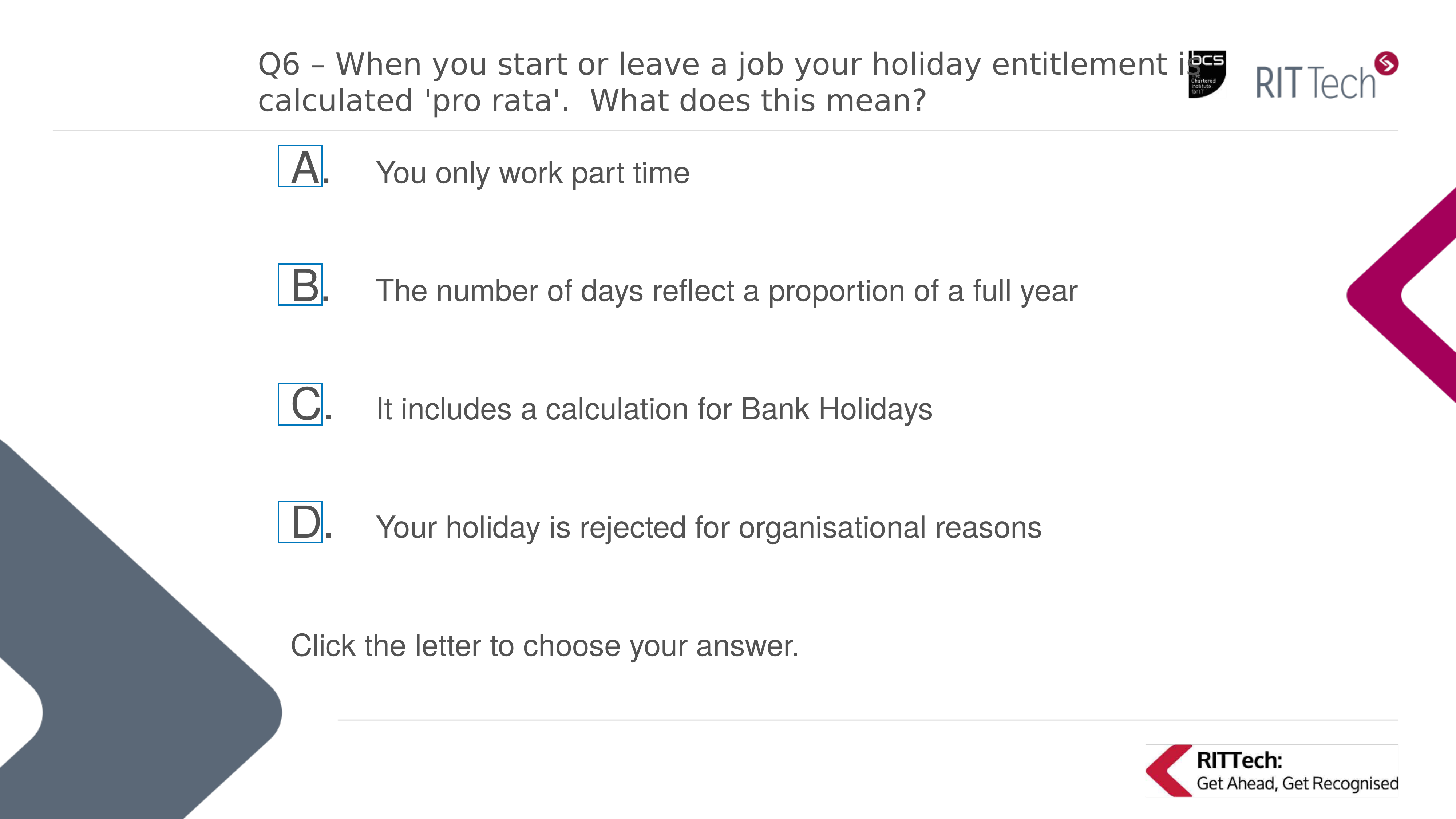

# Q6 – When you start or leave a job your holiday entitlement is calculated 'pro rata'.  What does this mean?

You only work part time

The number of days reflect a proportion of a full year

It includes a calculation for Bank Holidays

Your holiday is rejected for organisational reasons

Click the letter to choose your answer.